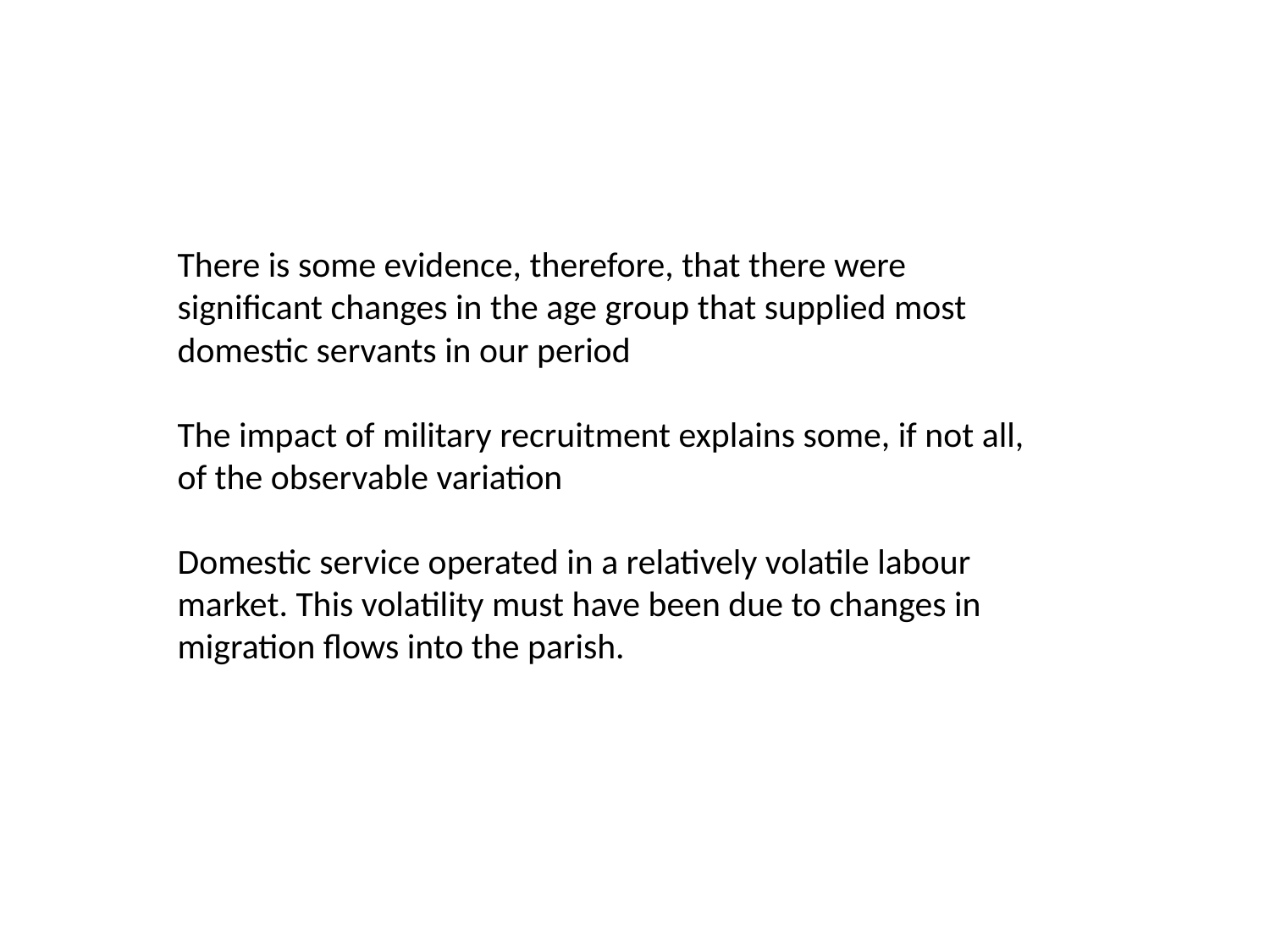

There is some evidence, therefore, that there were significant changes in the age group that supplied most domestic servants in our period

The impact of military recruitment explains some, if not all, of the observable variation

Domestic service operated in a relatively volatile labour market. This volatility must have been due to changes in migration flows into the parish.